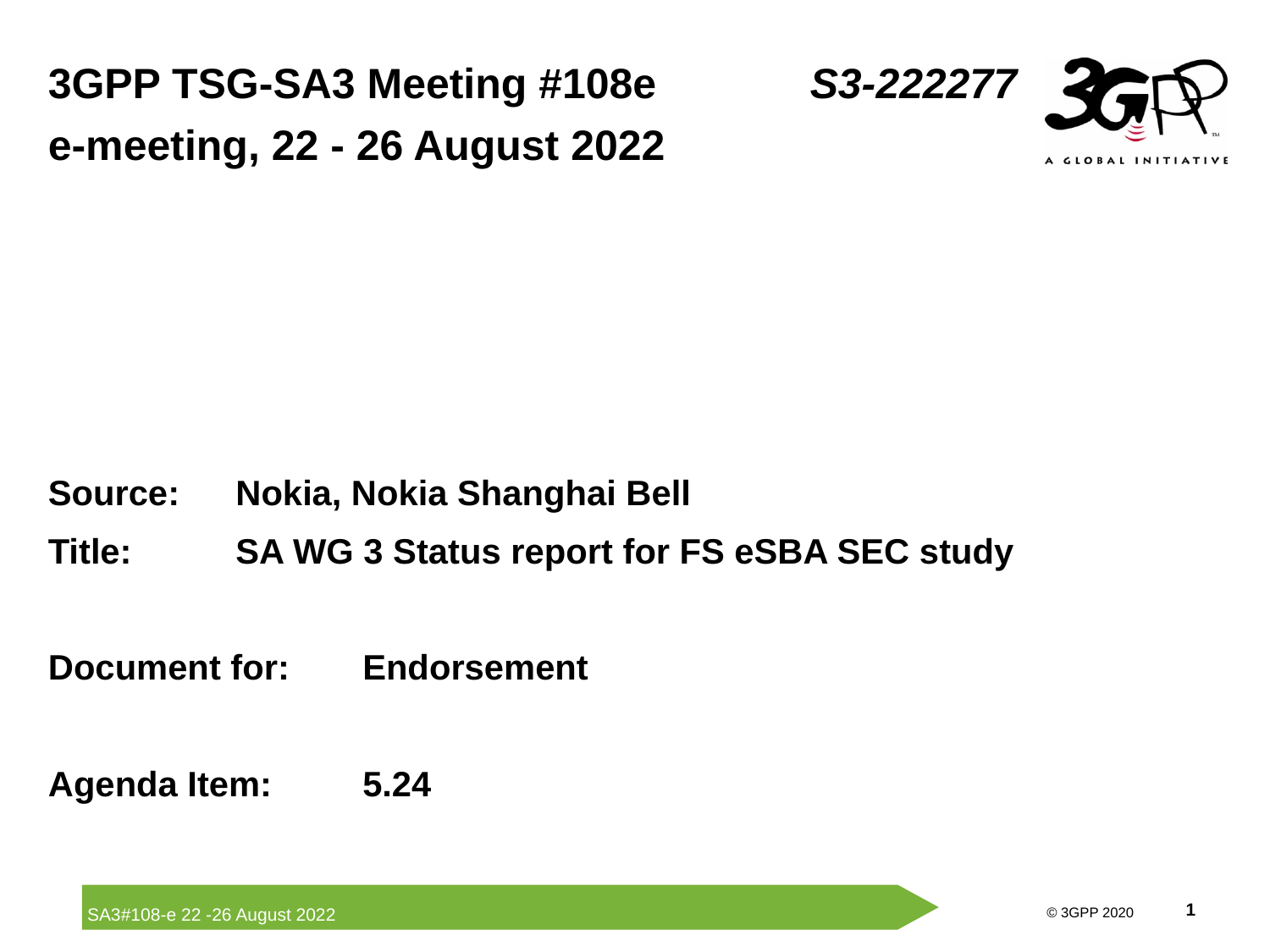

3GPP TSG-SA3 Meeting #108e 		S3-222277
e-meeting, 22 - 26 August 2022

Source:	Nokia, Nokia Shanghai Bell
Title:	SA WG 3 Status report for FS eSBA SEC study

Document for:	Endorsement

Agenda Item:	5.24